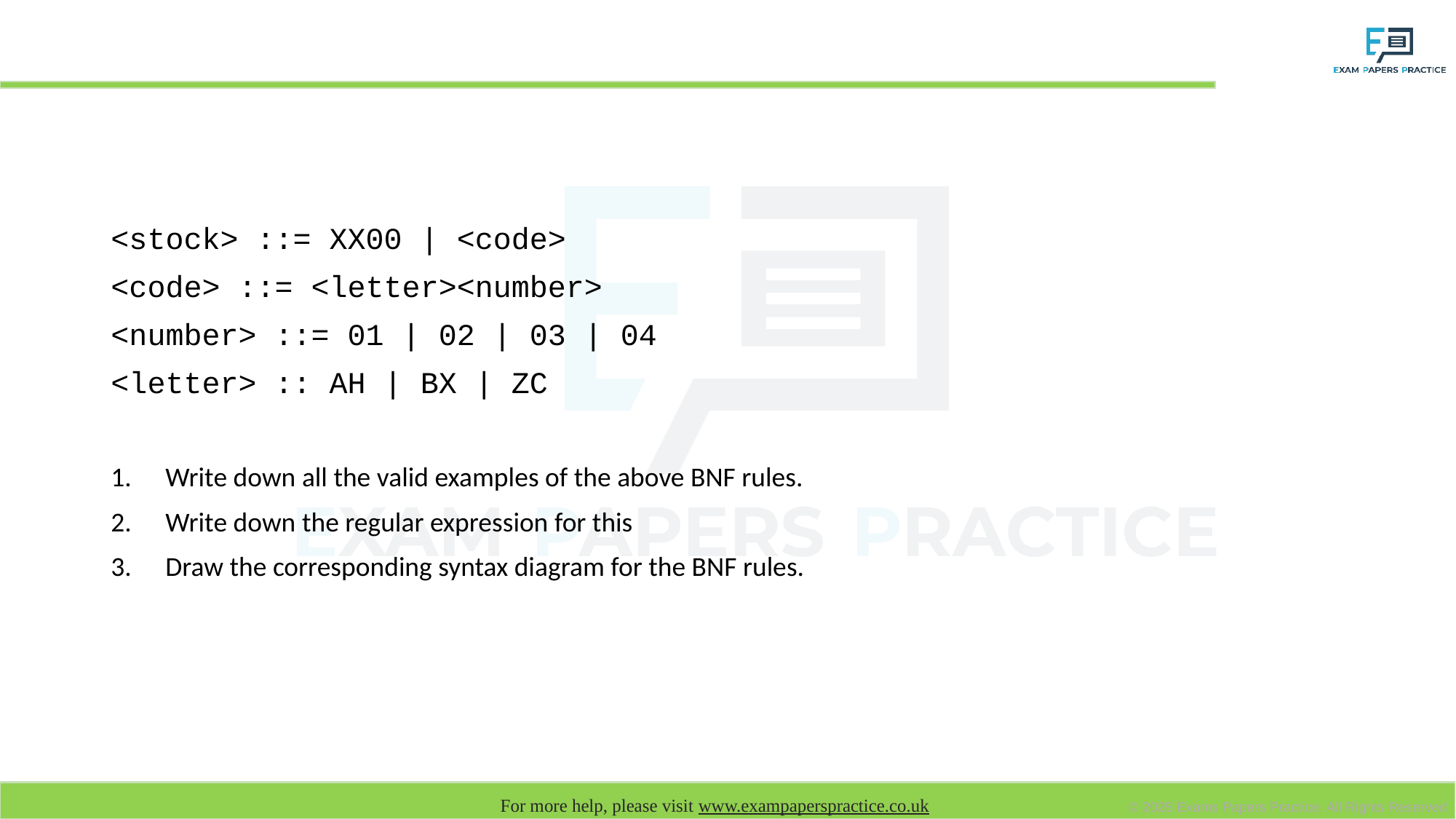

# Exercise
<stock> ::= XX00 | <code>
<code> ::= <letter><number>
<number> ::= 01 | 02 | 03 | 04
<letter> :: AH | BX | ZC

Write down all the valid examples of the above BNF rules.
Write down the regular expression for this
Draw the corresponding syntax diagram for the BNF rules.